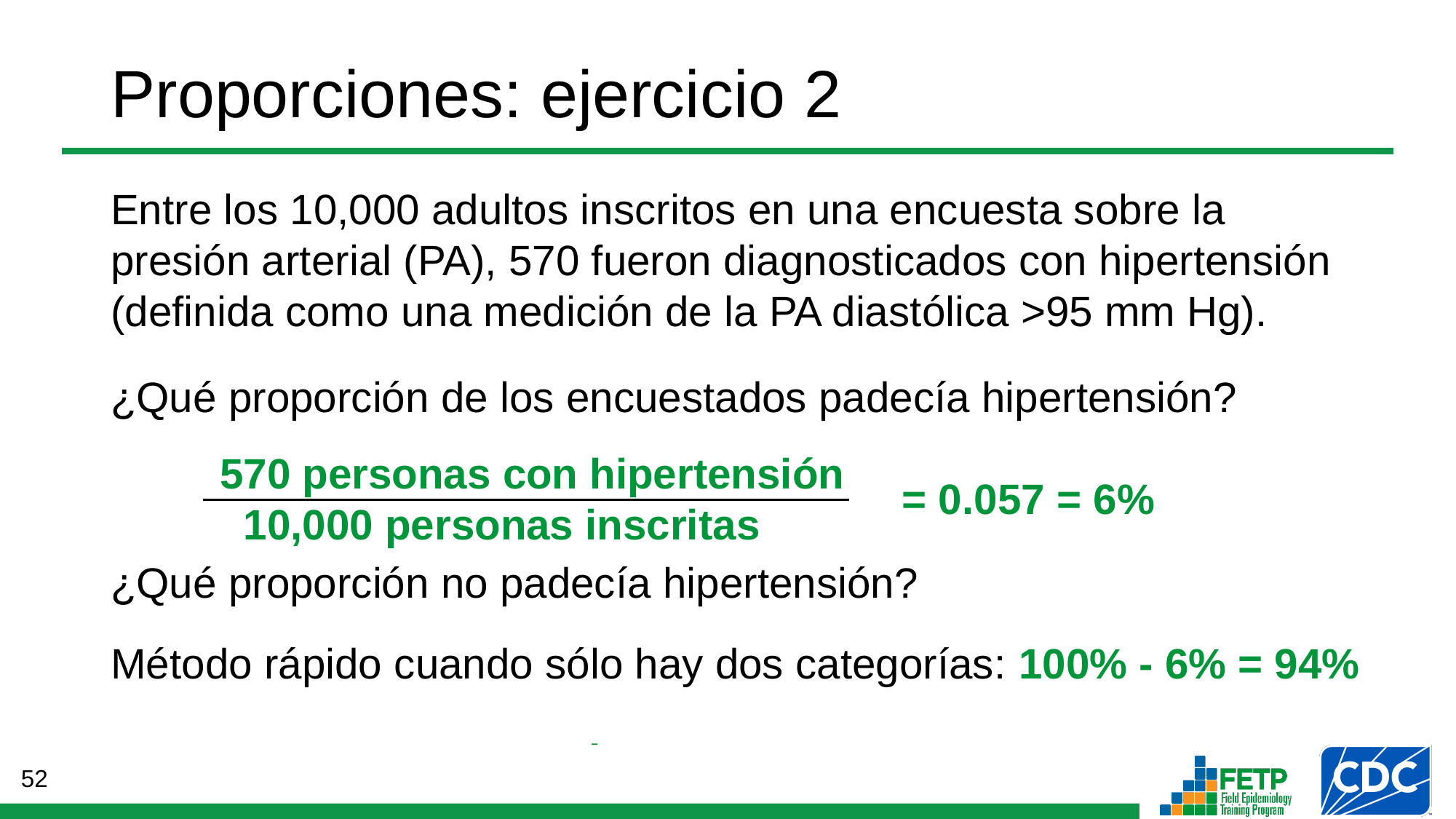

# Proporciones: ejercicio 2
Entre los 10,000 adultos inscritos en una encuesta sobre la presión arterial (PA), 570 fueron diagnosticados con hipertensión (definida como una medición de la PA diastólica >95 mm Hg).
¿Qué proporción de los encuestados padecía hipertensión?
	570 personas con hipertensión
	  10,000 personas inscritas
¿Qué proporción no padecía hipertensión?
	9.430 personas no hipertensas = 0,943
		          10.000 personas inscritas
= 0.057 = 6%

= 94.3%
Método rápido cuando sólo hay dos categorías: 100% - 6% = 94%